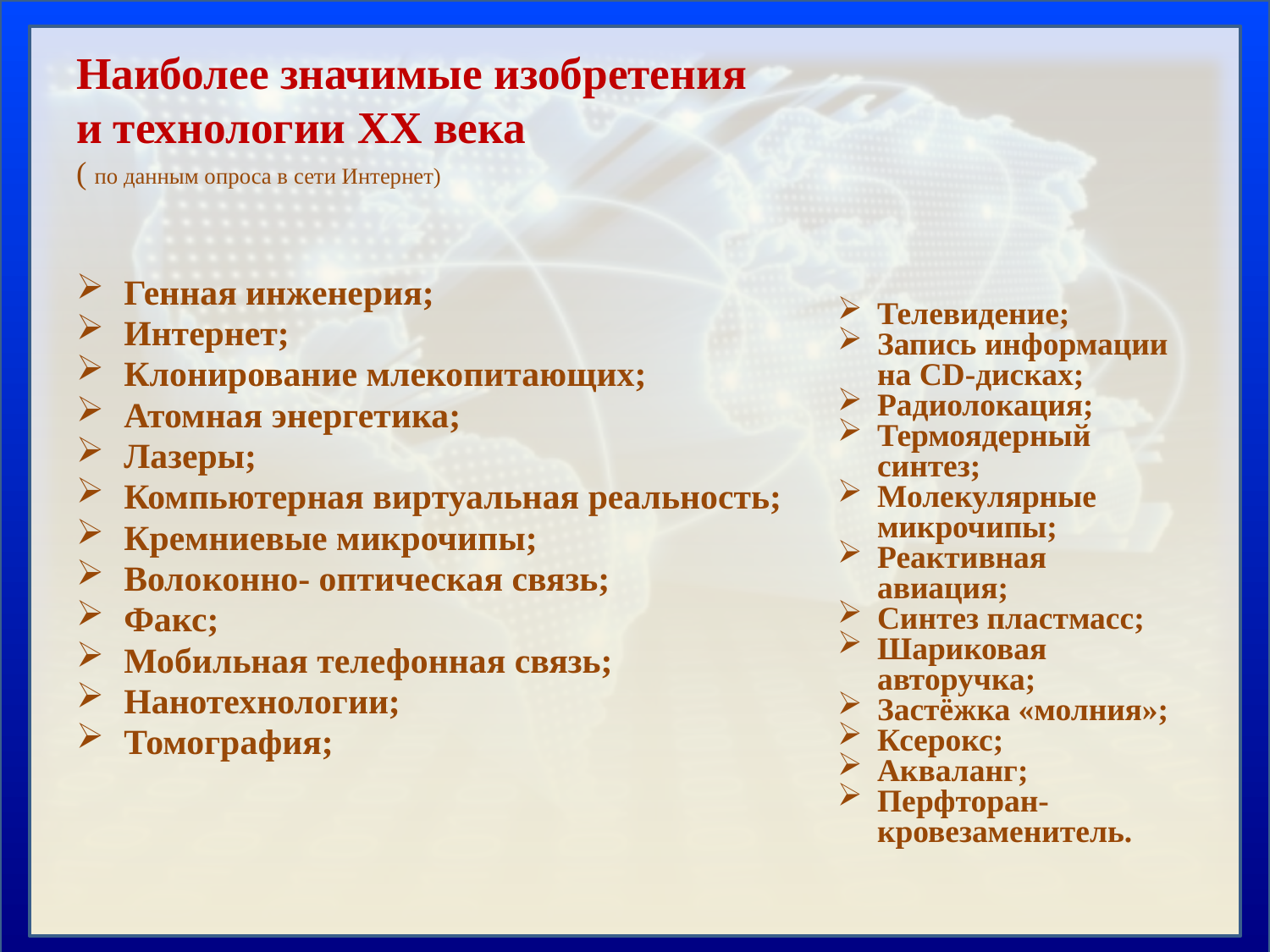

# Наиболее значимые изобретения и технологии XX века ( по данным опроса в сети Интернет)

Генная инженерия;
Интернет;
Клонирование млекопитающих;
Атомная энергетика;
Лазеры;
Компьютерная виртуальная реальность;
Кремниевые микрочипы;
Волоконно- оптическая связь;
Факс;
Мобильная телефонная связь;
Нанотехнологии;
Томография;

Телевидение;
Запись информации на CD-дисках;
Радиолокация;
Термоядерный синтез;
Молекулярные микрочипы;
Реактивная авиация;
Синтез пластмасс;
Шариковая авторучка;
Застёжка «молния»;
Ксерокс;
Акваланг;
Перфторан-кровезаменитель.